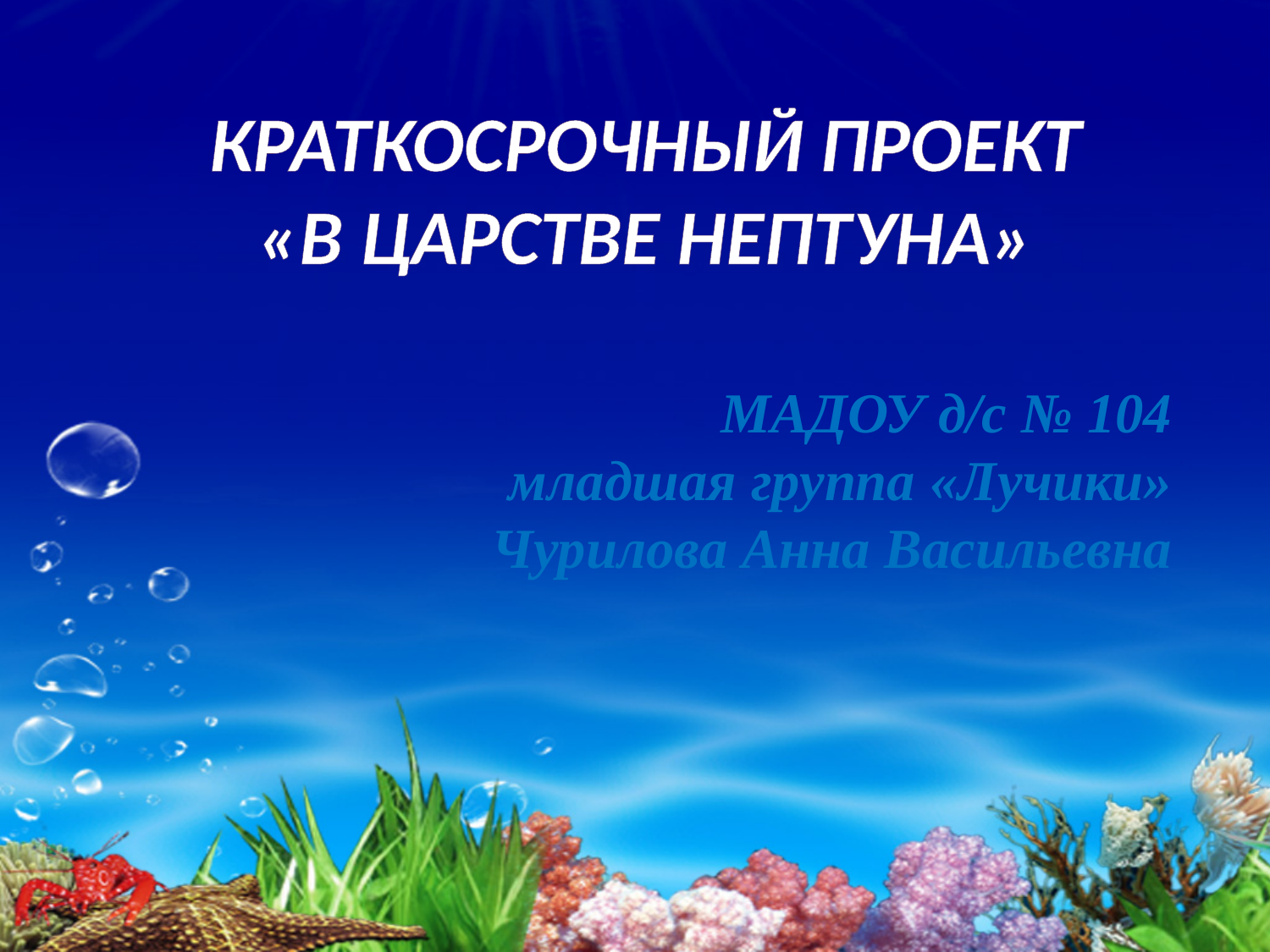

# Краткосрочный проект «В Царстве нептуна»
МАДОУ д/с № 104
младшая группа «Лучики»
Чурилова Анна Васильевна